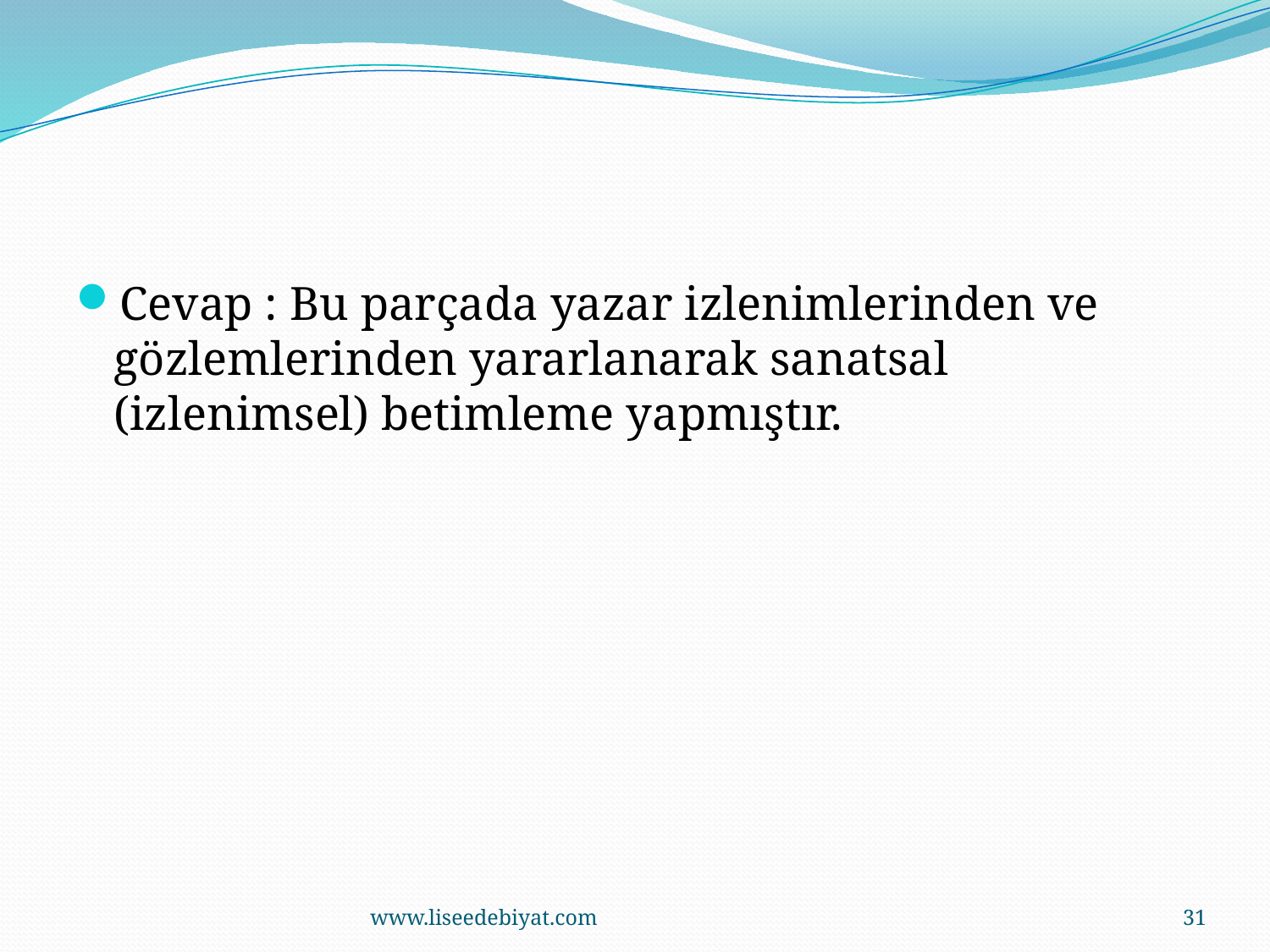

#
Cevap : Bu parçada yazar izlenimlerinden ve gözlemlerinden yararlanarak sanatsal (izlenimsel) betimleme yapmıştır.
www.liseedebiyat.com
31